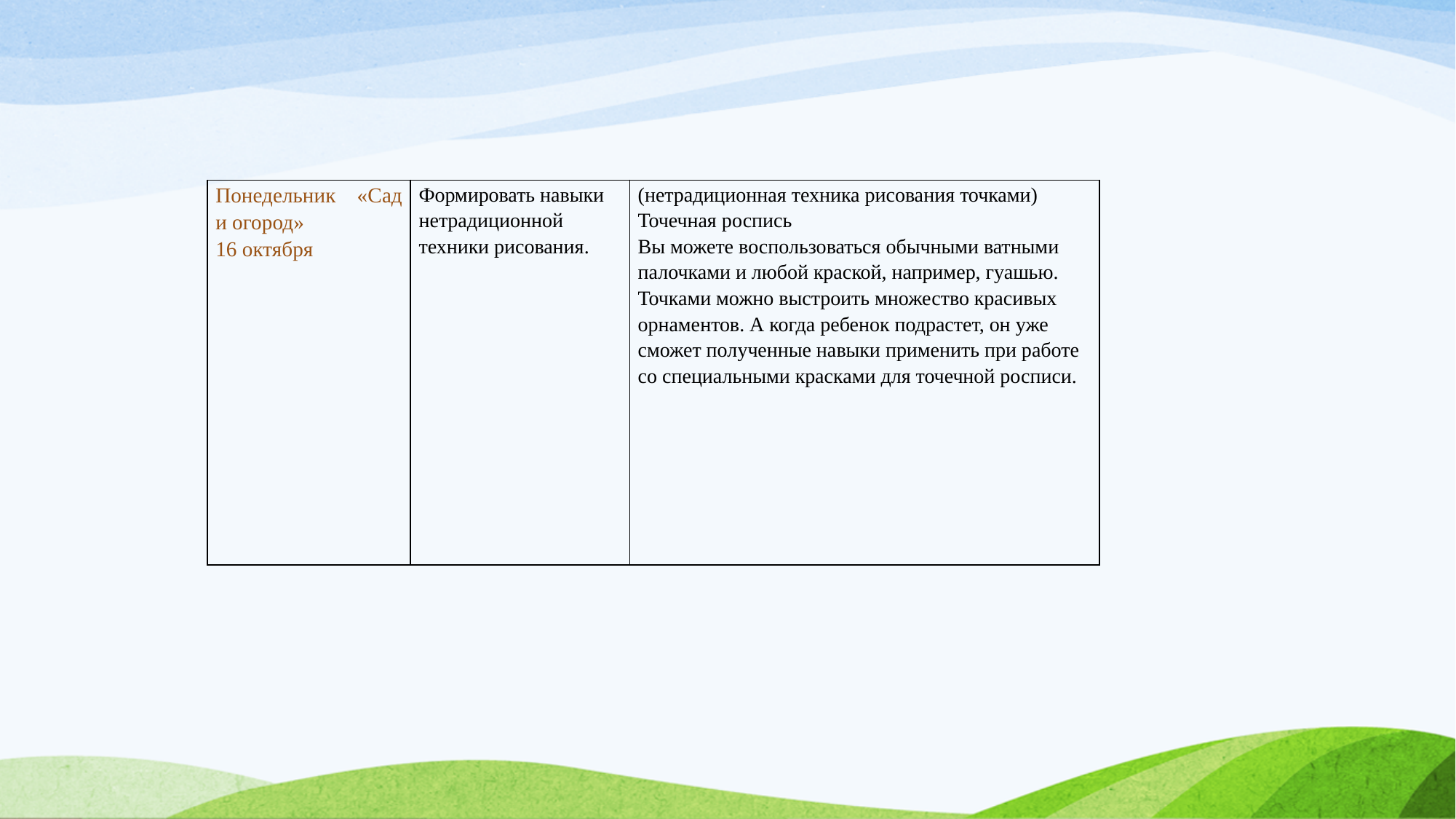

| Понедельник «Сад и огород» 16 октября | Формировать навыки нетрадиционной техники рисования. | (нетрадиционная техника рисования точками) Точечная роспись Вы можете воспользоваться обычными ватными палочками и любой краской, например, гуашью. Точками можно выстроить множество красивых орнаментов. А когда ребенок подрастет, он уже сможет полученные навыки применить при работе со специальными красками для точечной росписи. |
| --- | --- | --- |